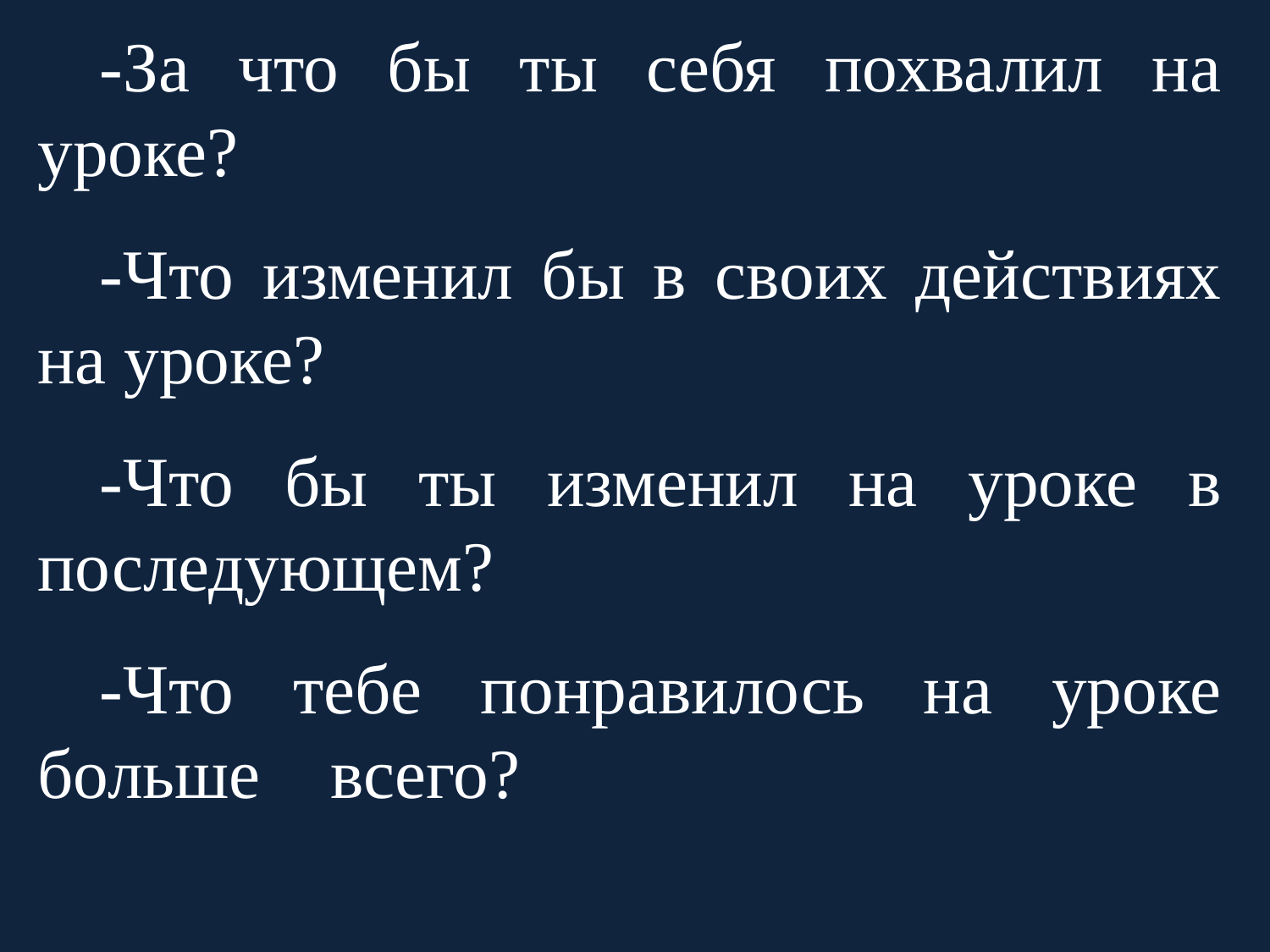

-За что бы ты себя похвалил на уроке?

-Что изменил бы в своих действиях на уроке?

-Что бы ты изменил на уроке в последующем?

-Что тебе понравилось на уроке больше    всего?